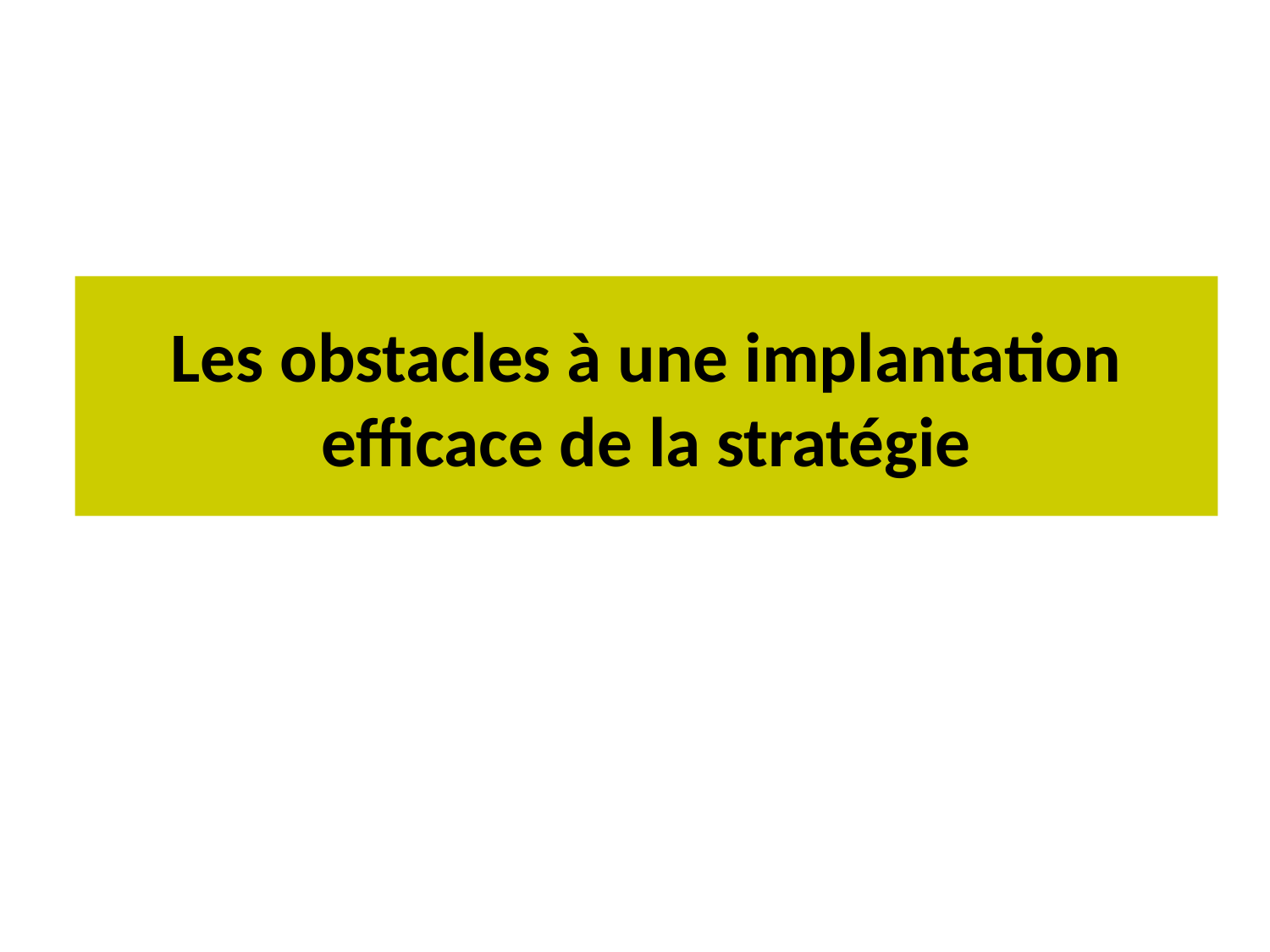

# Les obstacles à une implantation efficace de la stratégie